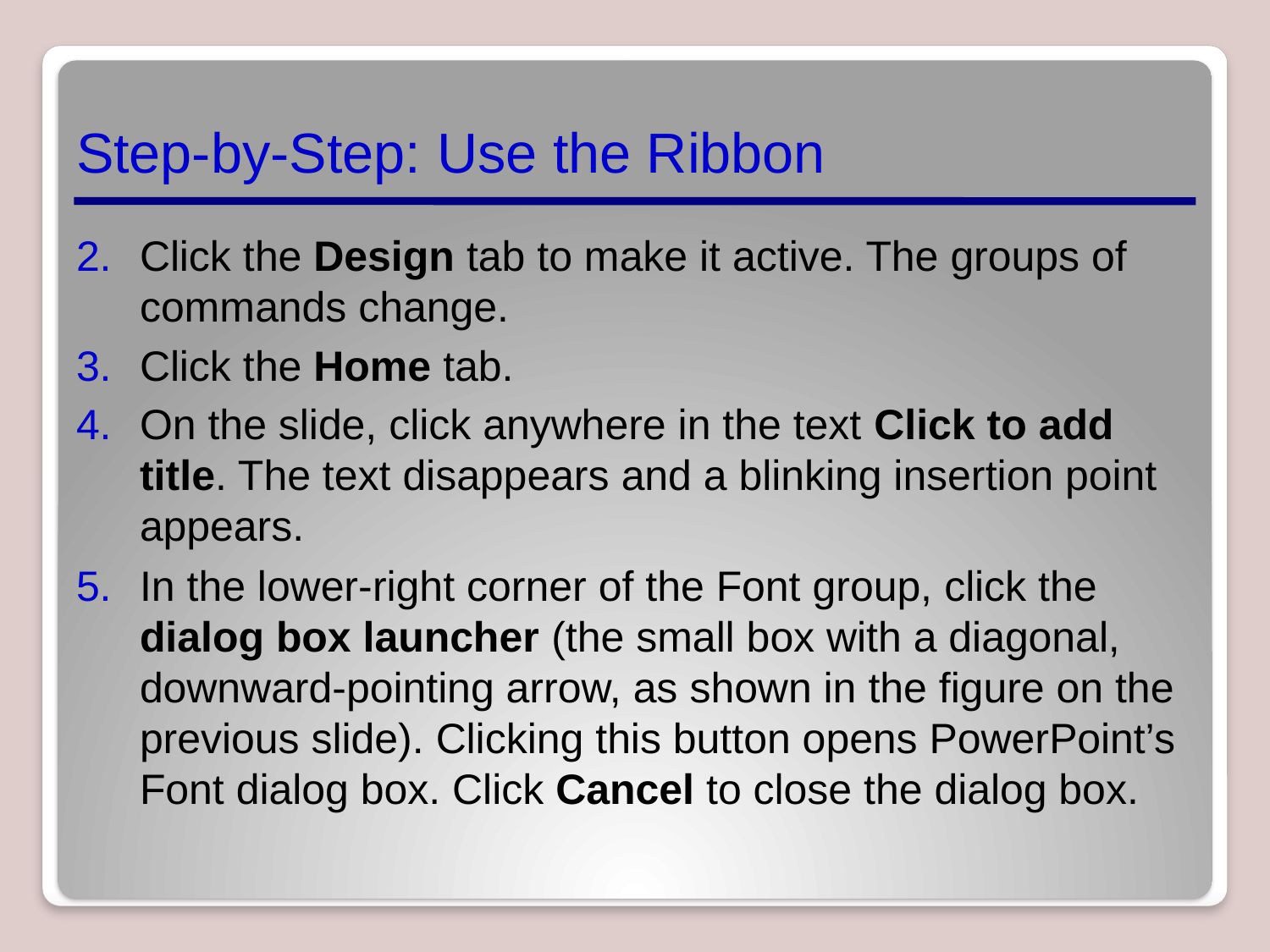

# Step-by-Step: Use the Ribbon
Click the Design tab to make it active. The groups of commands change.
Click the Home tab.
On the slide, click anywhere in the text Click to add title. The text disappears and a blinking insertion point appears.
In the lower-right corner of the Font group, click the dialog box launcher (the small box with a diagonal, downward-pointing arrow, as shown in the figure on the previous slide). Clicking this button opens PowerPoint’s Font dialog box. Click Cancel to close the dialog box.